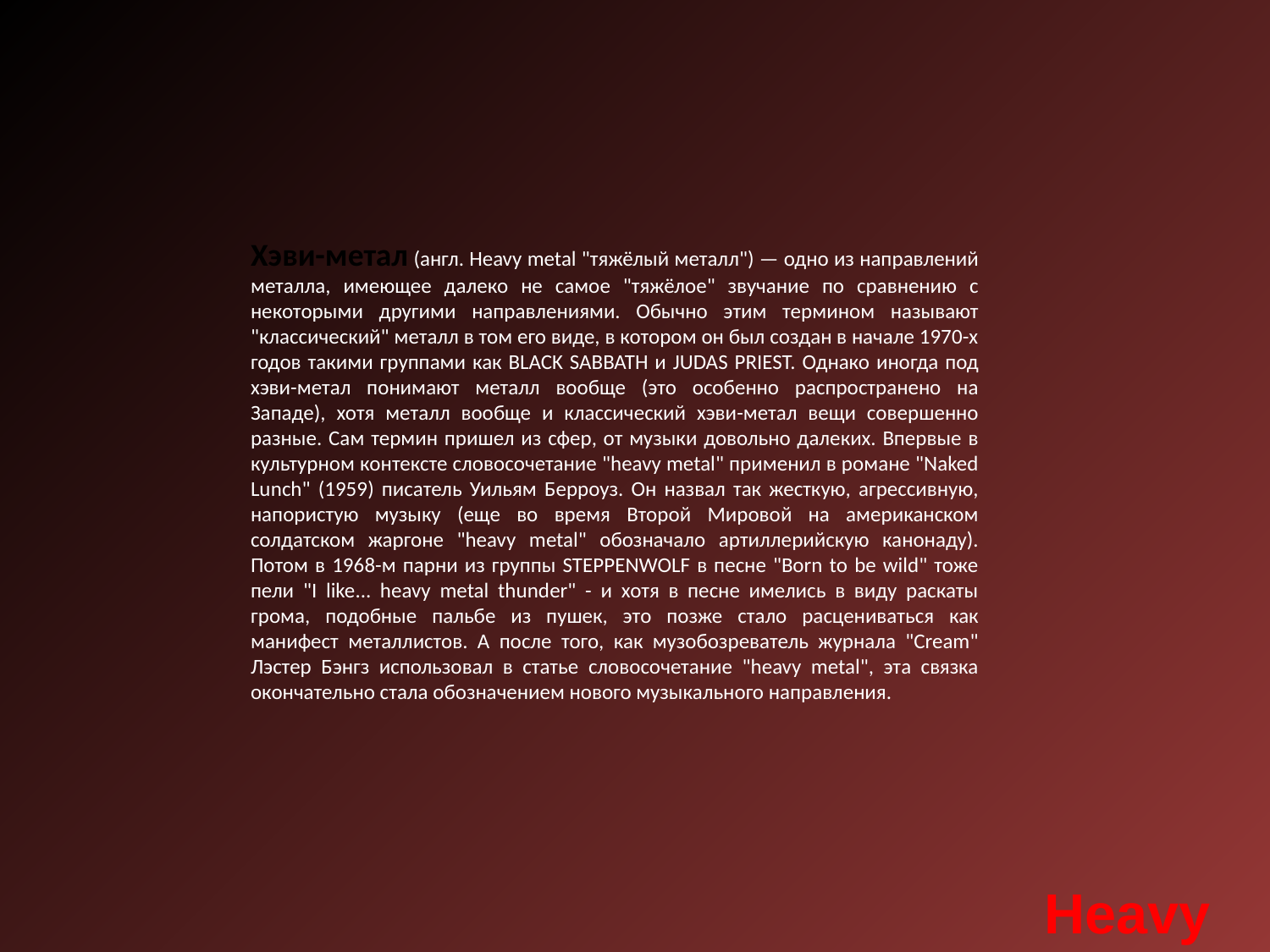

Хэви-метал (англ. Heavy metal "тяжёлый металл") — одно из направлений металла, имеющее далеко не самое "тяжёлое" звучание по сравнению с некоторыми другими направлениями. Обычно этим термином называют "классический" металл в том его виде, в котором он был создан в начале 1970-х годов такими группами как BLACK SABBATH и JUDAS PRIEST. Однако иногда под хэви-метал понимают металл вообще (это особенно распространено на Западе), хотя металл вообще и классический хэви-метал вещи совершенно разные. Сам термин пришел из сфер, от музыки довольно далеких. Впервые в культурном контексте словосочетание "heavy metal" применил в романе "Naked Lunch" (1959) писатель Уильям Берроуз. Он назвал так жесткую, агрессивную, напористую музыку (еще во время Второй Мировой на американском солдатском жаргоне "heavy metal" обозначало артиллерийскую канонаду). Потом в 1968-м парни из группы STEPPENWOLF в песне "Born to be wild" тоже пели "I like... heavy metal thunder" - и хотя в песне имелись в виду раскаты грома, подобные пальбе из пушек, это позже стало расцениваться как манифест металлистов. А после того, как музобозреватель журнала "Cream" Лэстер Бэнгз использовал в статье словосочетание "heavy metal", эта связка окончательно стала обозначением нового музыкального направления.
Heavy Metal